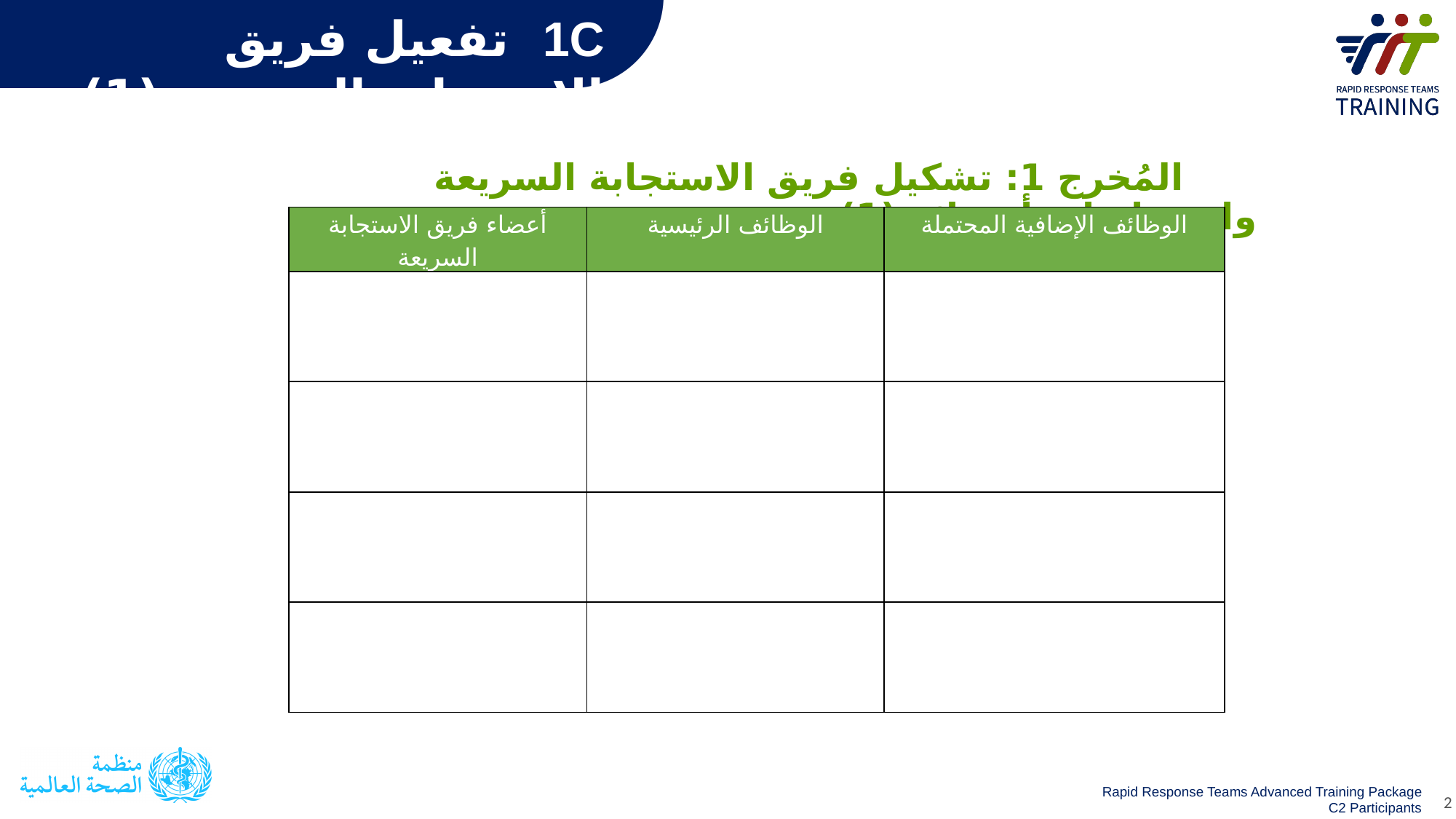

1C  تفعيل فريق الاستجابة السريعة (1)
المُخرج 1: تشكيل فريق الاستجابة السريعة واختصاصات أعضائه (1)
| أعضاء فريق الاستجابة السريعة | الوظائف الرئيسية | الوظائف الإضافية المحتملة |
| --- | --- | --- |
|  |  |  |
|  |  |  |
|  |  |  |
|  |  |  |